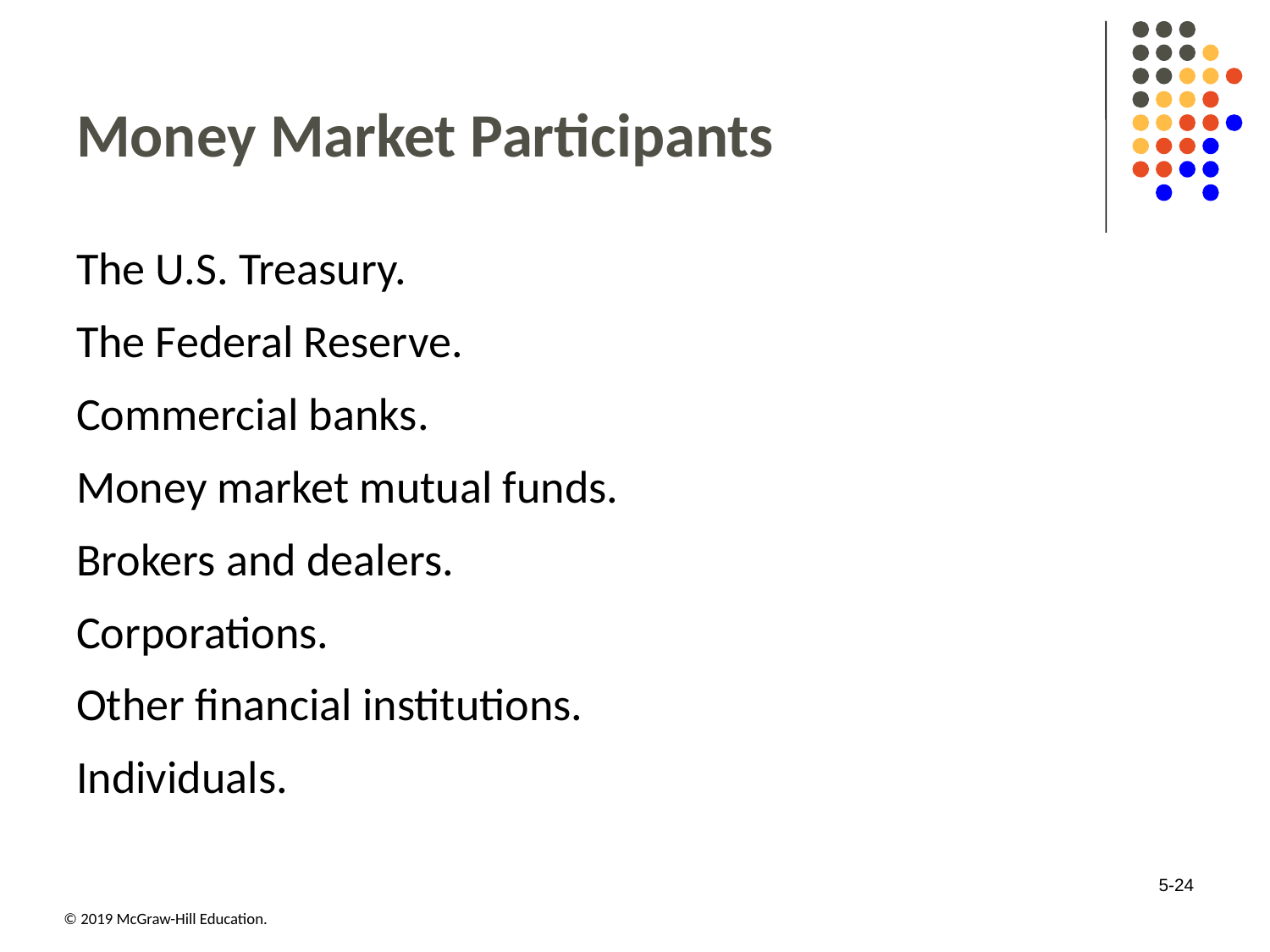

# Money Market Participants
The U.S. Treasury.
The Federal Reserve.
Commercial banks.
Money market mutual funds.
Brokers and dealers.
Corporations.
Other financial institutions.
Individuals.
5-24